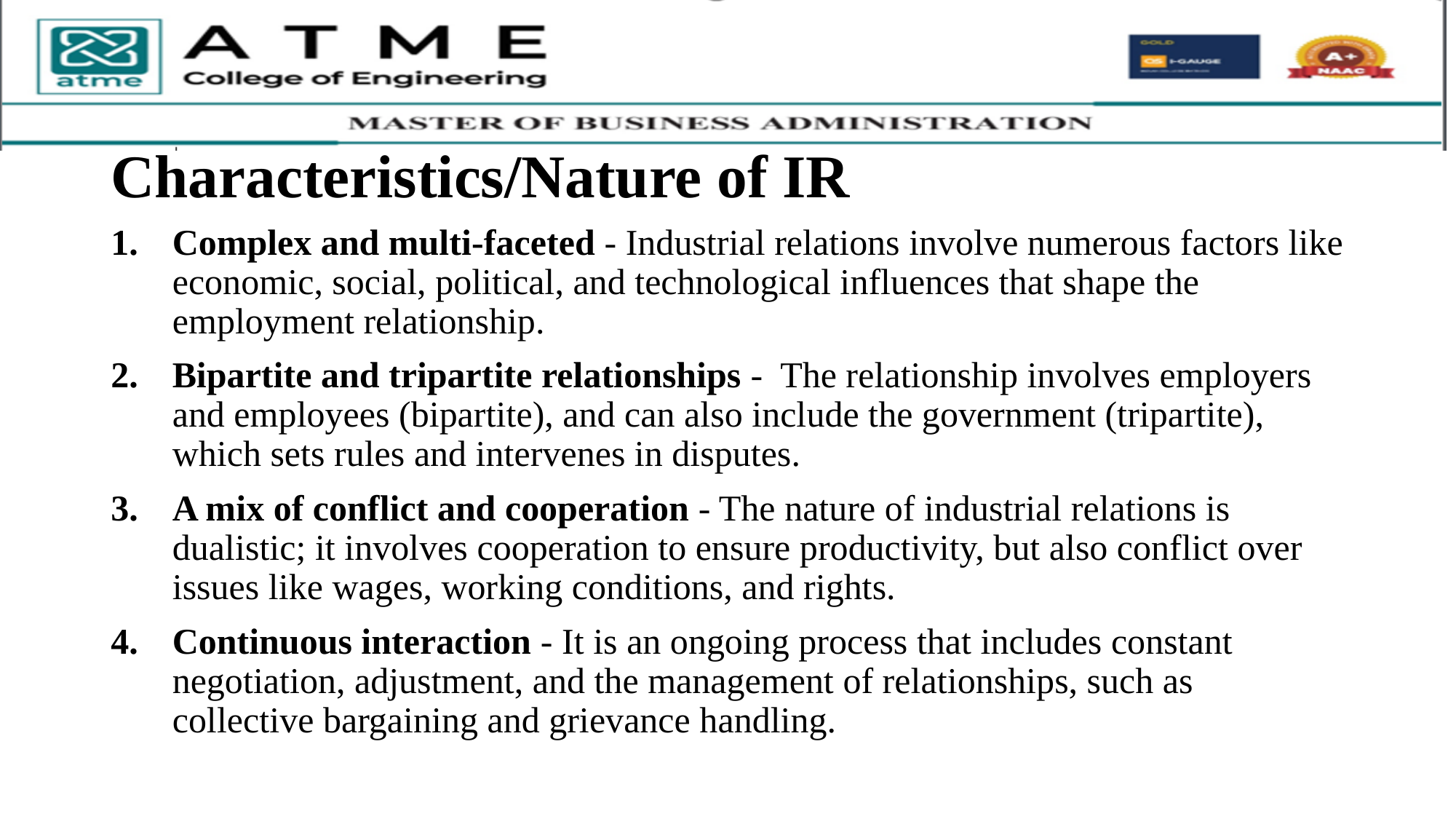

# Characteristics/Nature of IR
Complex and multi-faceted - Industrial relations involve numerous factors like economic, social, political, and technological influences that shape the employment relationship.
Bipartite and tripartite relationships -  The relationship involves employers and employees (bipartite), and can also include the government (tripartite), which sets rules and intervenes in disputes.
A mix of conflict and cooperation - The nature of industrial relations is dualistic; it involves cooperation to ensure productivity, but also conflict over issues like wages, working conditions, and rights.
Continuous interaction - It is an ongoing process that includes constant negotiation, adjustment, and the management of relationships, such as collective bargaining and grievance handling.